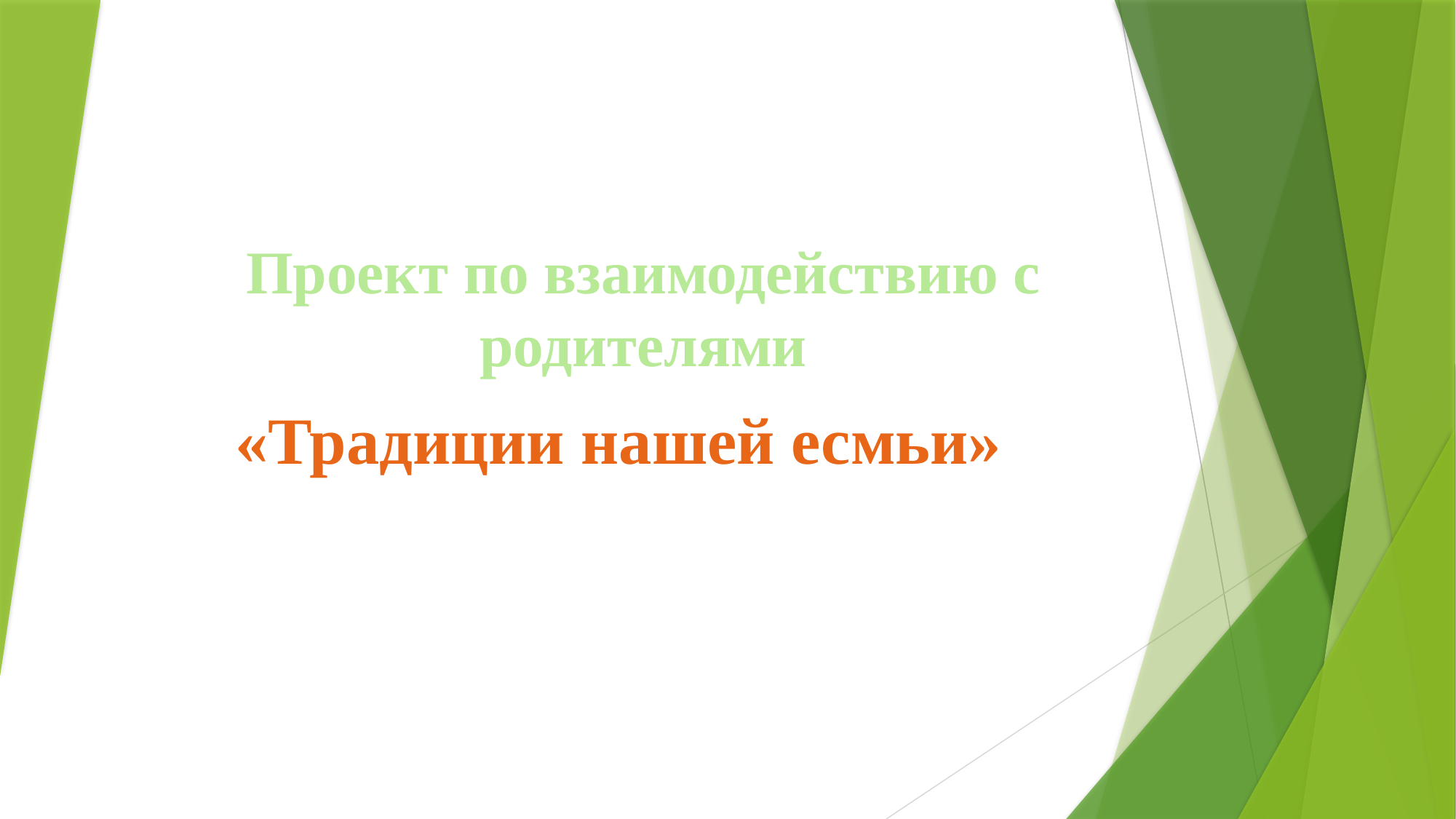

# Проект по взаимодействию с родителями
«Традиции нашей есмьи»